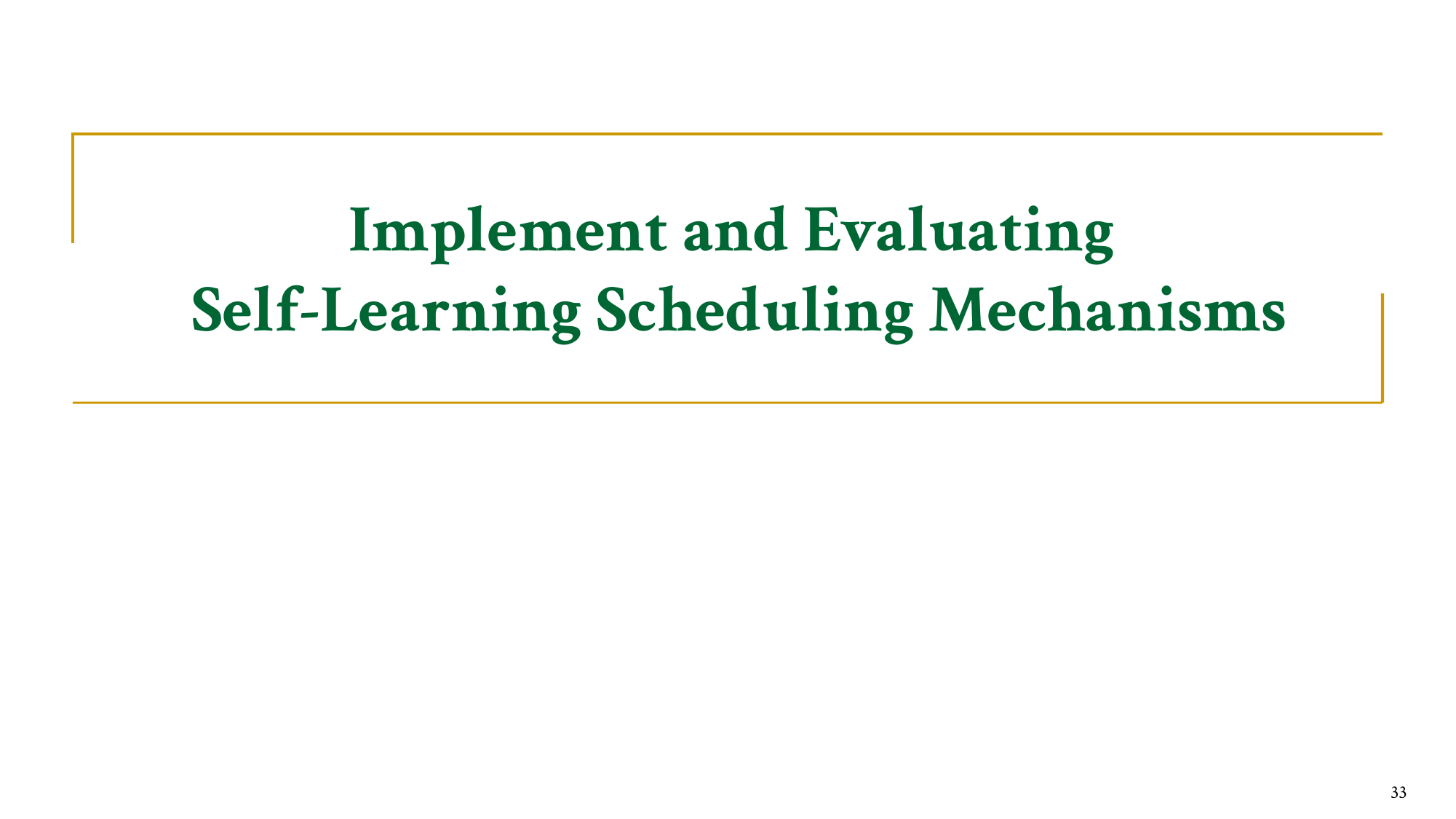

# Implement and Evaluating Self-Learning Scheduling Mechanisms

33